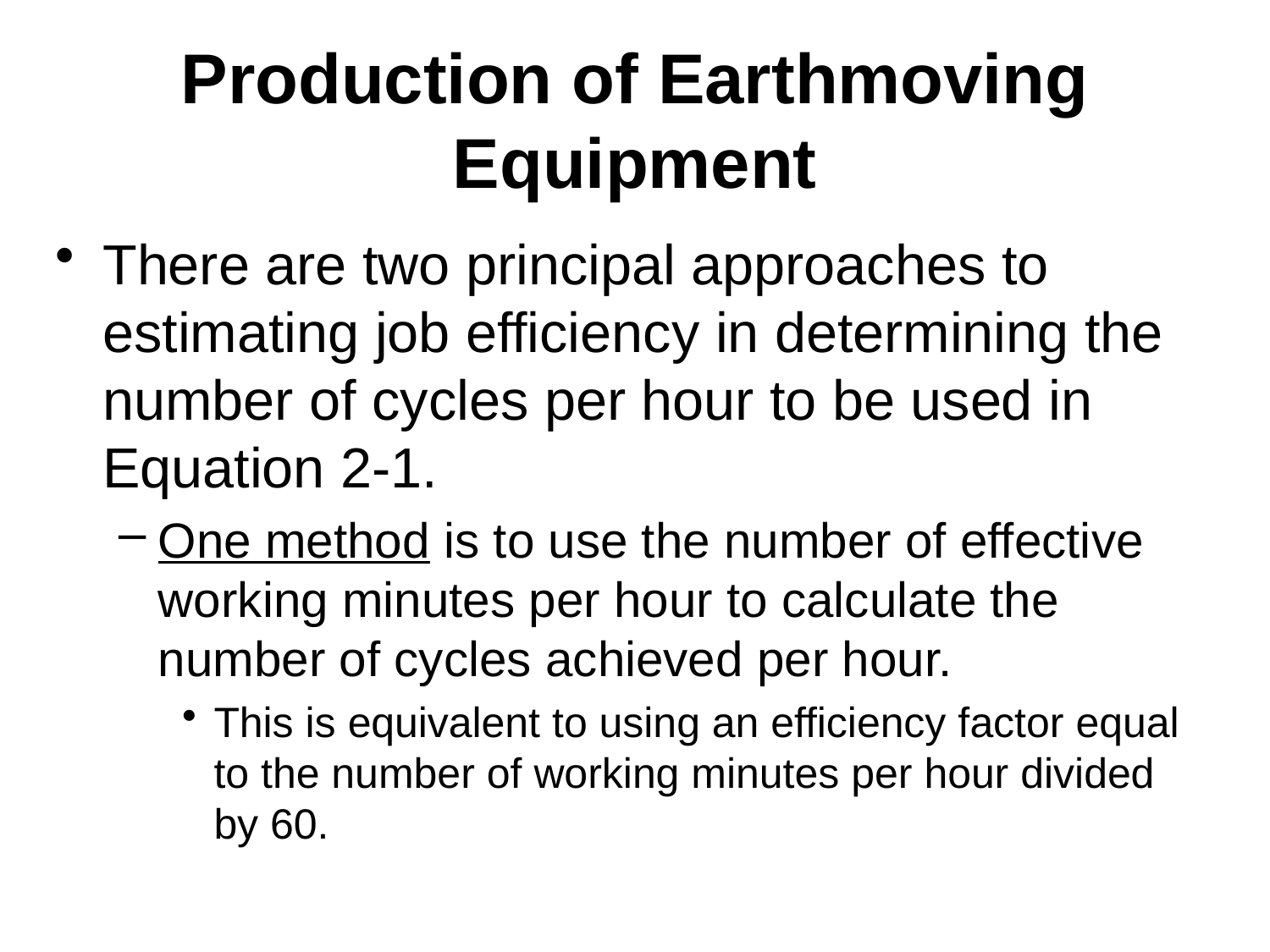

# Production of Earthmoving Equipment
There are two principal approaches to estimating job efficiency in determining the number of cycles per hour to be used in Equation 2-1.
One method is to use the number of effective working minutes per hour to calculate the number of cycles achieved per hour.
This is equivalent to using an efficiency factor equal to the number of working minutes per hour divided by 60.